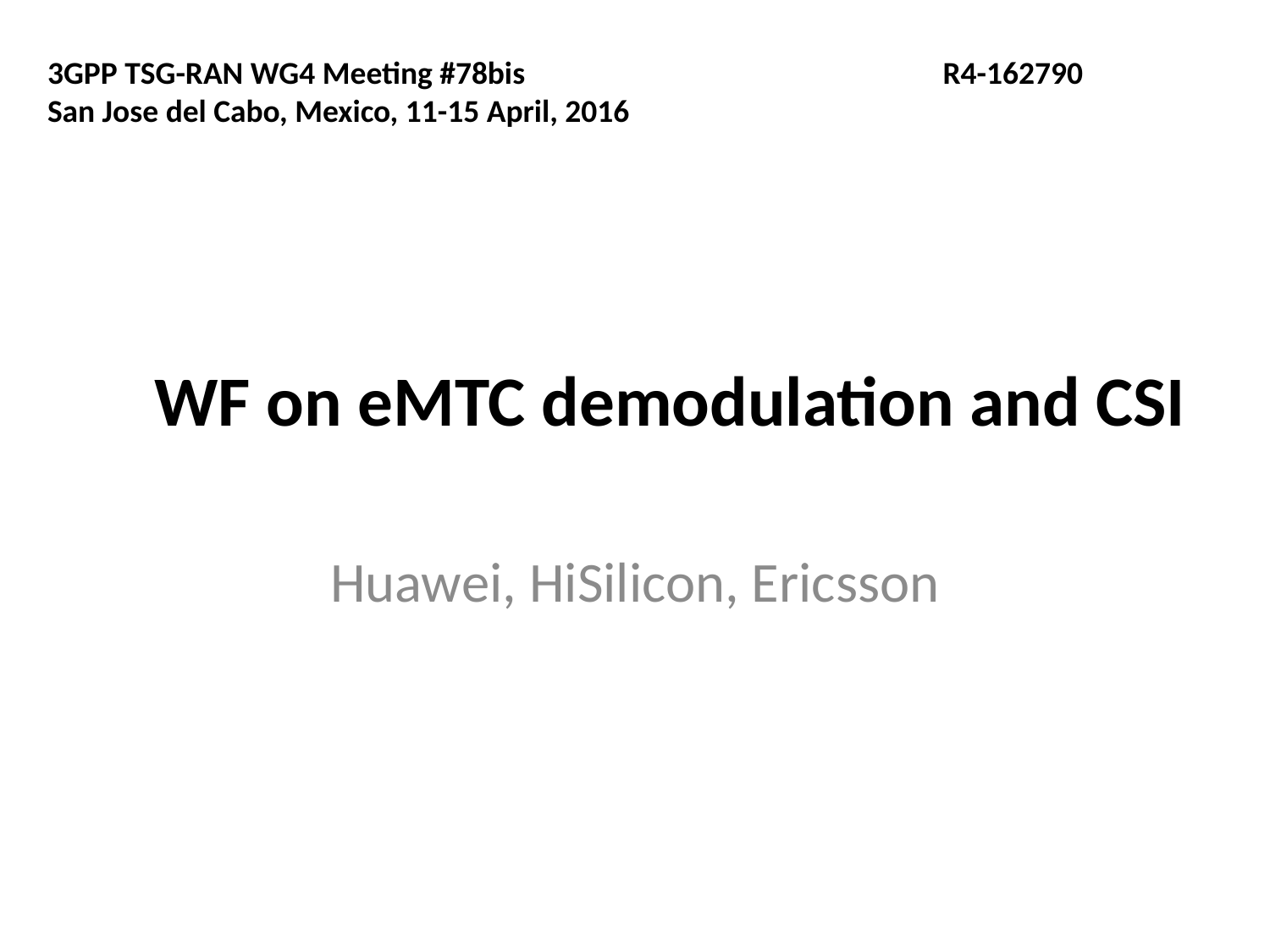

3GPP TSG-RAN WG4 Meeting #78bis	                                                      R4-162790
San Jose del Cabo, Mexico, 11-15 April, 2016

# WF on eMTC demodulation and CSI
Huawei, HiSilicon, Ericsson